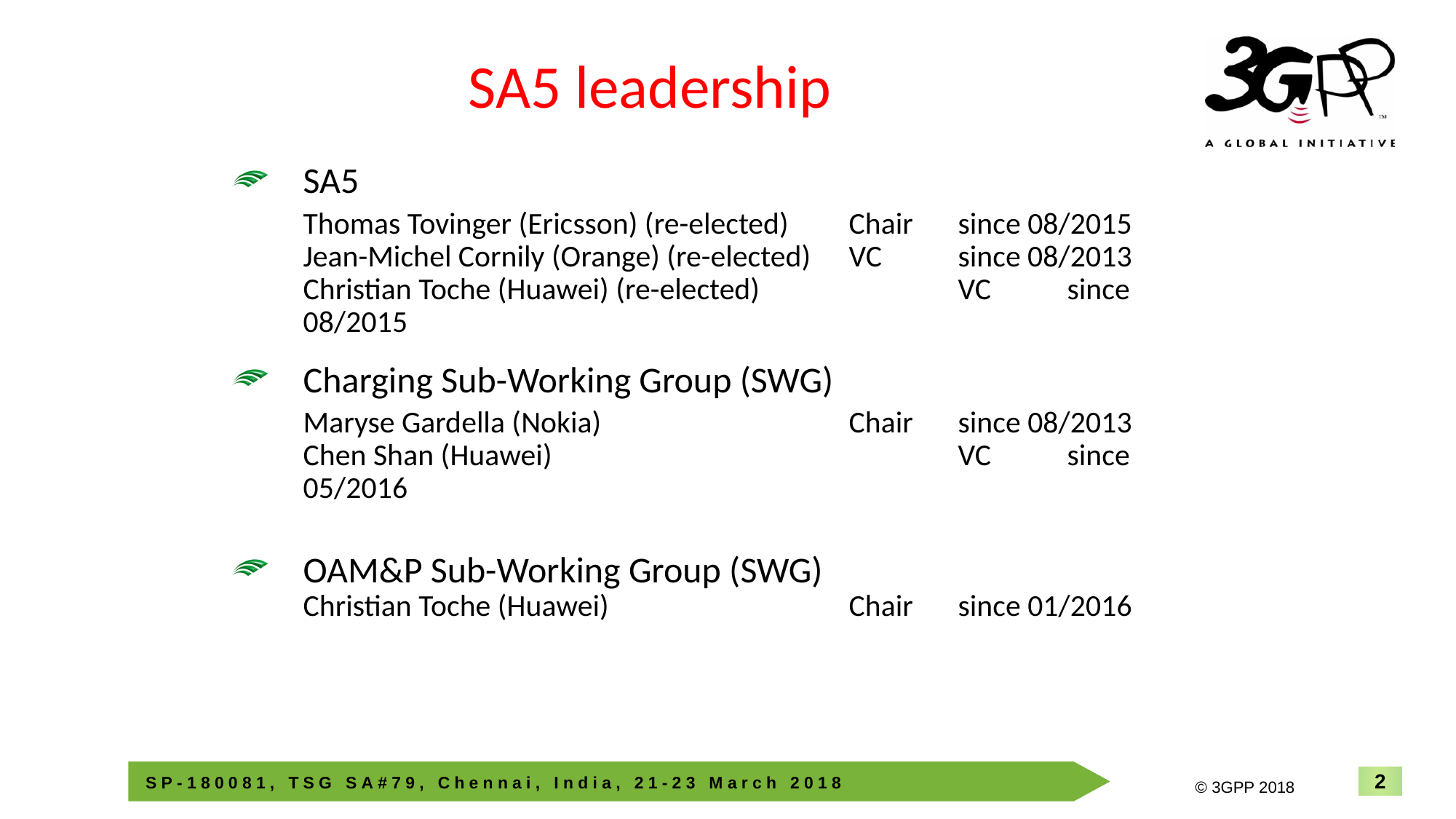

# SA5 leadership
SA5
	Thomas Tovinger (Ericsson) (re-elected)	Chair 	since 08/2015
Jean-Michel Cornily (Orange) (re-elected)	VC 	since 08/2013
Christian Toche (Huawei) (re-elected)		VC 	since 08/2015

Charging Sub-Working Group (SWG)
	Maryse Gardella (Nokia)			Chair	since 08/2013
Chen Shan (Huawei)				VC	since 05/2016

OAM&P Sub-Working Group (SWG)
Christian Toche (Huawei) 			Chair 	since 01/2016